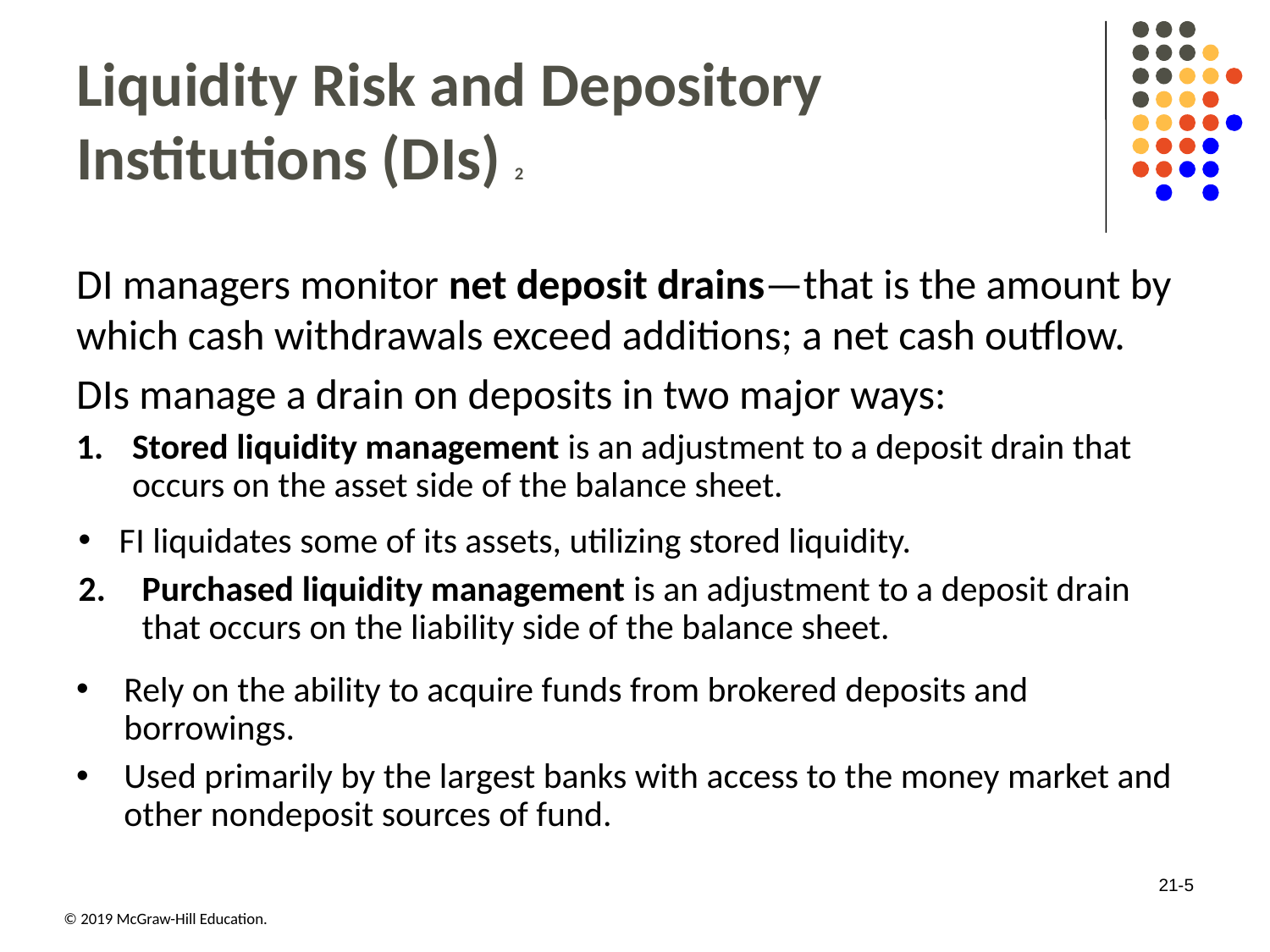

# Liquidity Risk and Depository Institutions (D Is) 2
D I managers monitor net deposit drains—that is the amount by which cash withdrawals exceed additions; a net cash outflow.
D Is manage a drain on deposits in two major ways:
Stored liquidity management is an adjustment to a deposit drain that occurs on the asset side of the balance sheet.
F I liquidates some of its assets, utilizing stored liquidity.
Purchased liquidity management is an adjustment to a deposit drain that occurs on the liability side of the balance sheet.
Rely on the ability to acquire funds from brokered deposits and borrowings.
Used primarily by the largest banks with access to the money market and other nondeposit sources of fund.
21-5